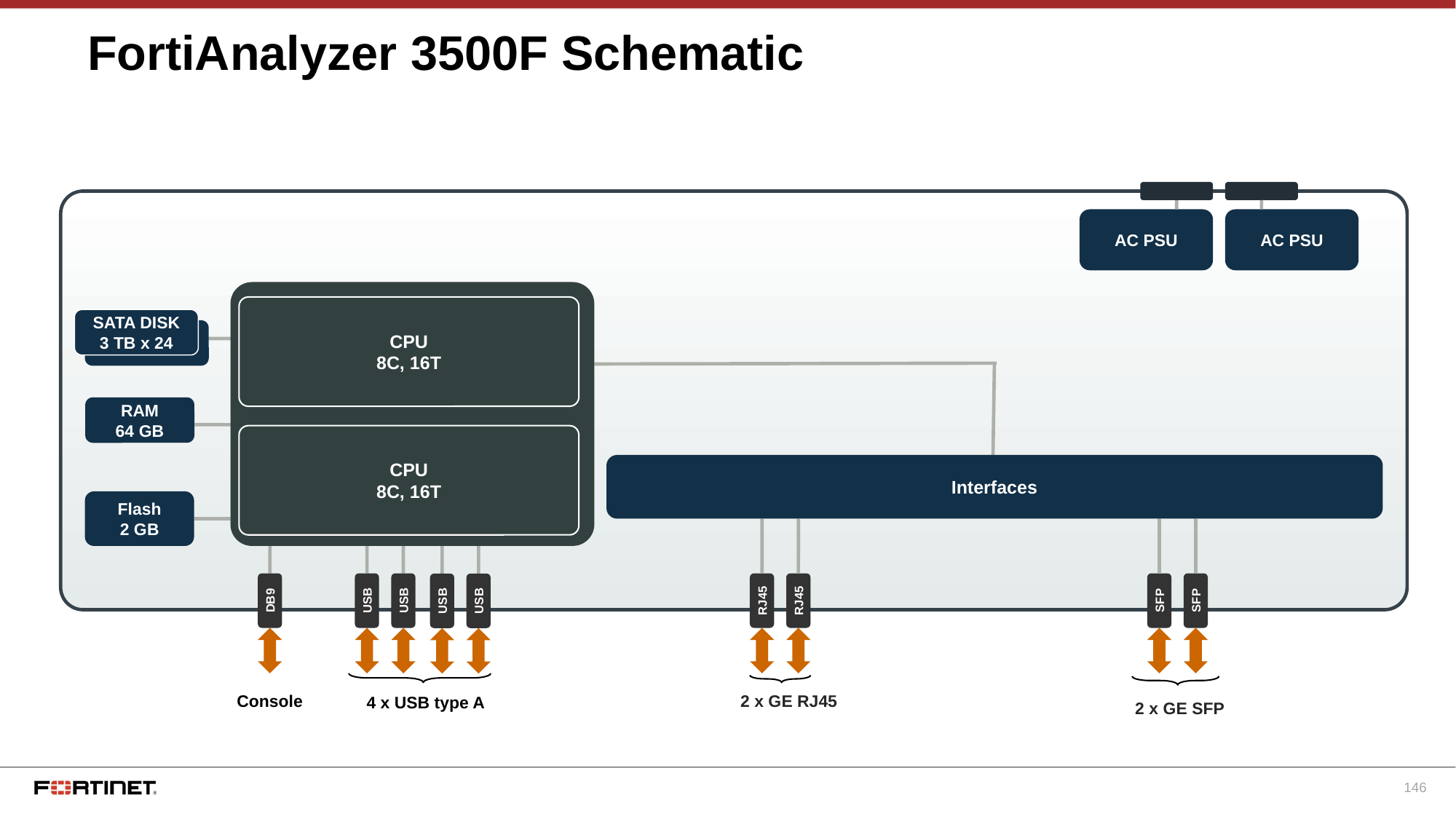

# FortiAnalyzer 3500F Schematic

AC PSU
AC PSU

CPU
8C, 16T
SATA DISK
3 TB x 24

RAM
64 GB

CPU
8C, 16T
Interfaces
Flash
2 GB
Intel Core i7

DB9
USB
USB
RJ45
RJ45
SFP
SFP
USB
USB

Console
 2 x GE RJ45
4 x USB type A
 2 x GE SFP